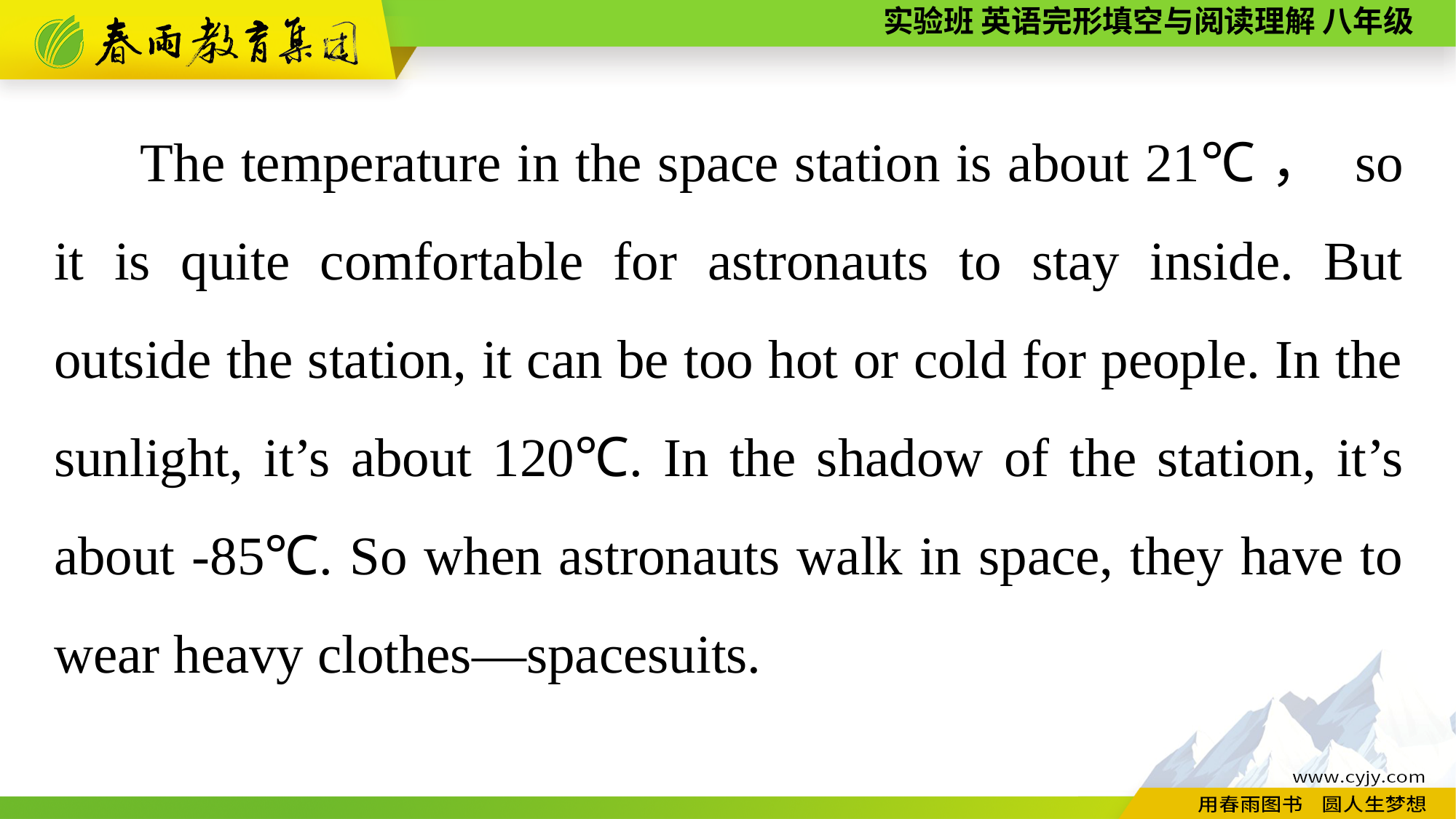

The temperature in the space station is about 21℃， so it is quite comfortable for astronauts to stay inside. But outside the station, it can be too hot or cold for people. In the sunlight, it’s about 120℃. In the shadow of the station, it’s about -85℃. So when astronauts walk in space, they have to wear heavy clothes—spacesuits.